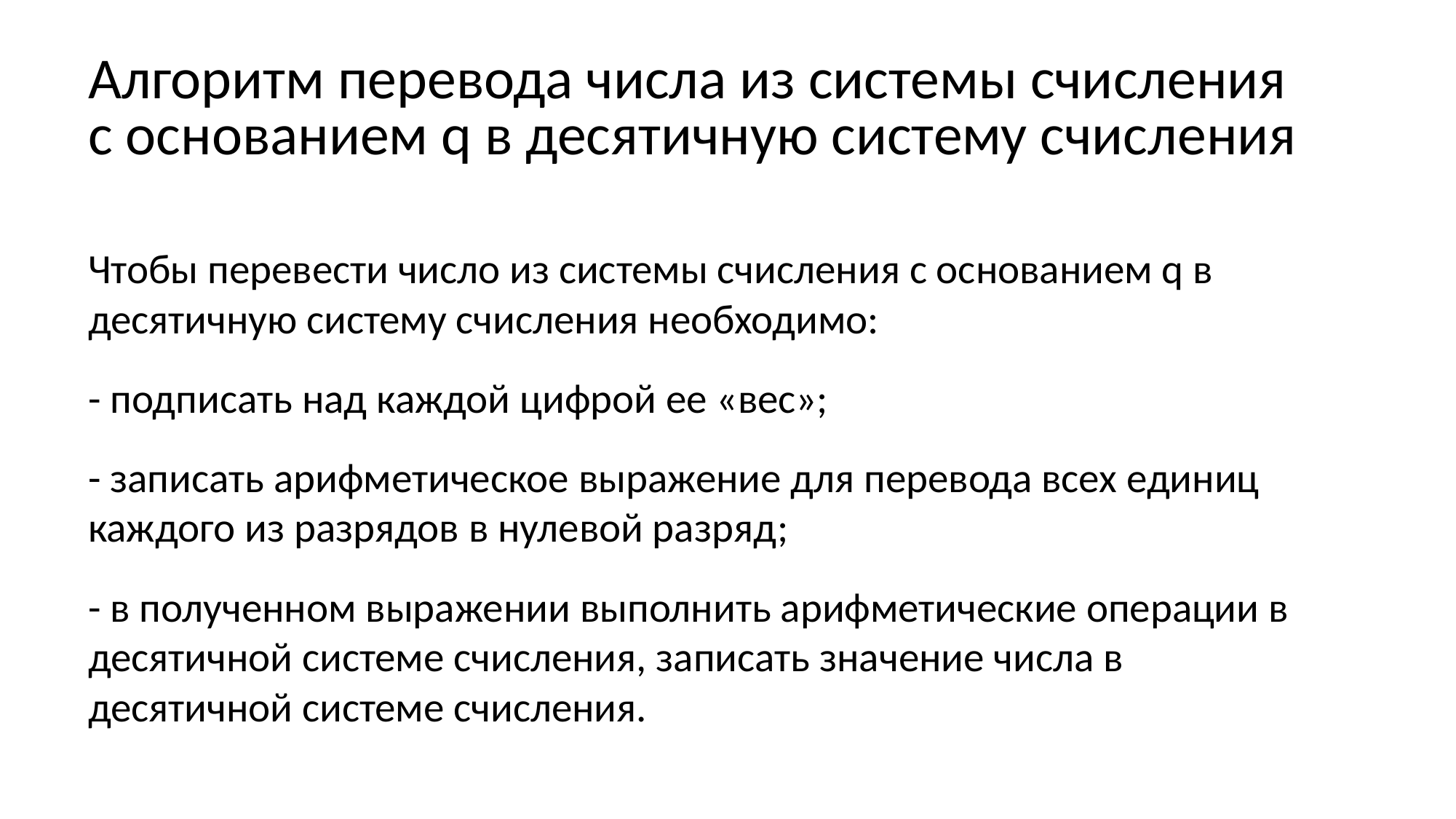

# Алгоритм перевода числа из системы счисления с основанием q в десятичную систему счисления
Чтобы перевести число из системы счисления с основанием q в десятичную систему счисления необходимо:
- подписать над каждой цифрой ее «вес»;
- записать арифметическое выражение для перевода всех единиц каждого из разрядов в нулевой разряд;
- в полученном выражении выполнить арифметические операции в десятичной системе счисления, записать значение числа в десятичной системе счисления.